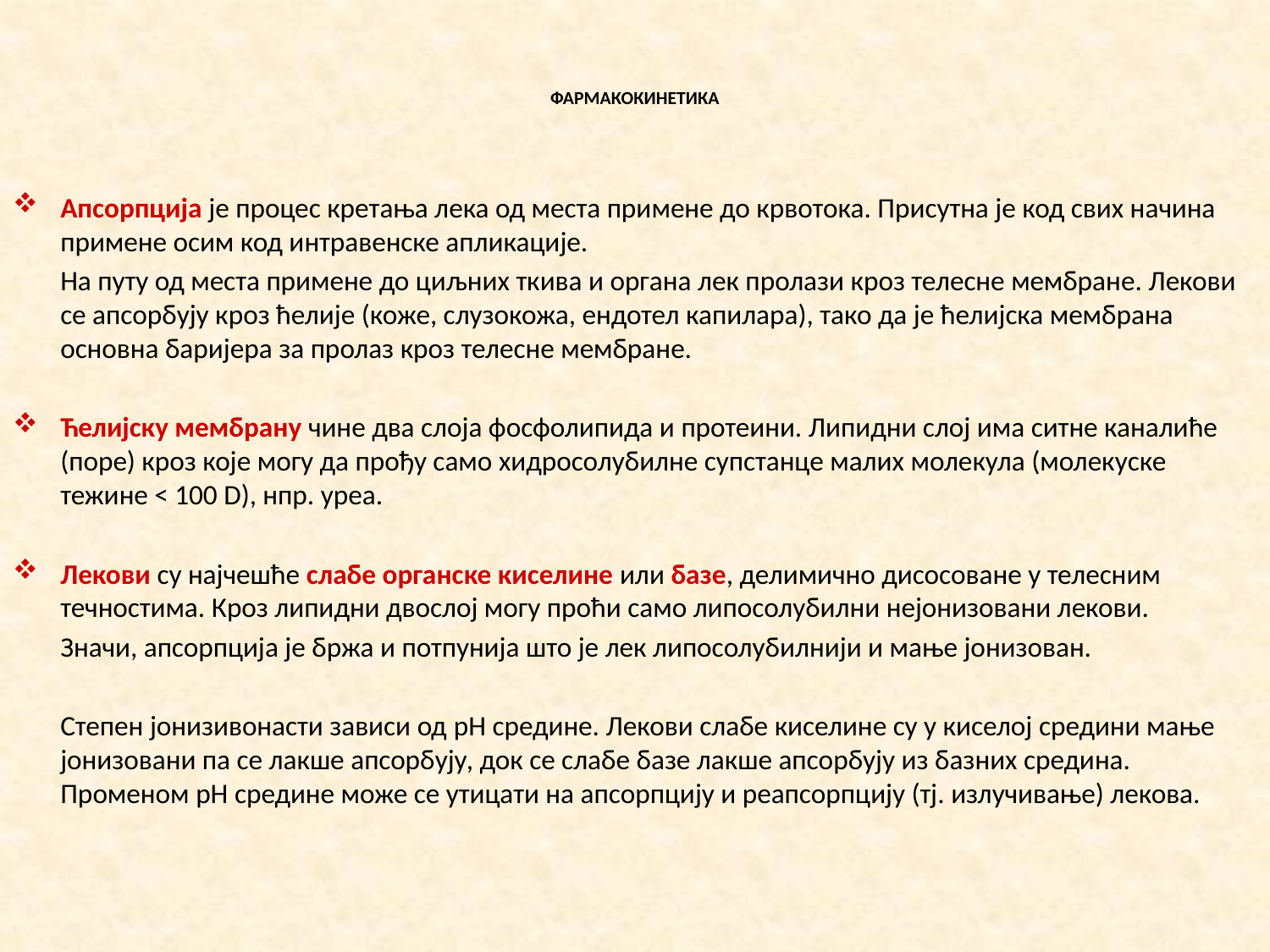

# ФАРМАКОКИНЕТИКА

Апсорпција је процес кретања лека од места примене до крвотока. Присутна је код свих начина примене осим код интравенске апликације.
	На путу од места примене до циљних ткива и органа лек пролази кроз телесне мембране. Лекови се апсорбују кроз ћелије (коже, слузокожа, ендотел капилара), тако да је ћелијска мембрана основна баријера за пролаз кроз телесне мембране.

Ћелијску мембрану чине два слоја фосфолипида и протеини. Липидни слој има ситне каналиће (поре) кроз које могу да прођу само хидросолубилне супстанце малих молекула (молекуске тежине < 100 D), нпр. уреа.

Лекови су најчешће слабе органске киселине или базе, делимично дисосоване у телесним течностима. Кроз липидни двослој могу проћи само липосолубилни нејонизовани лекови.
	Значи, апсорпција је бржа и потпунија што је лек липосолубилнији и мање јонизован.

	Степен јонизивонасти зависи од pH средине. Лекови слабе киселине су у киселој средини мање јонизовани па се лакше апсорбују, док се слабе базе лакше апсорбују из базних средина. Променом pH средине може се утицати на апсорпцију и реапсорпцију (тј. излучивање) лекова.